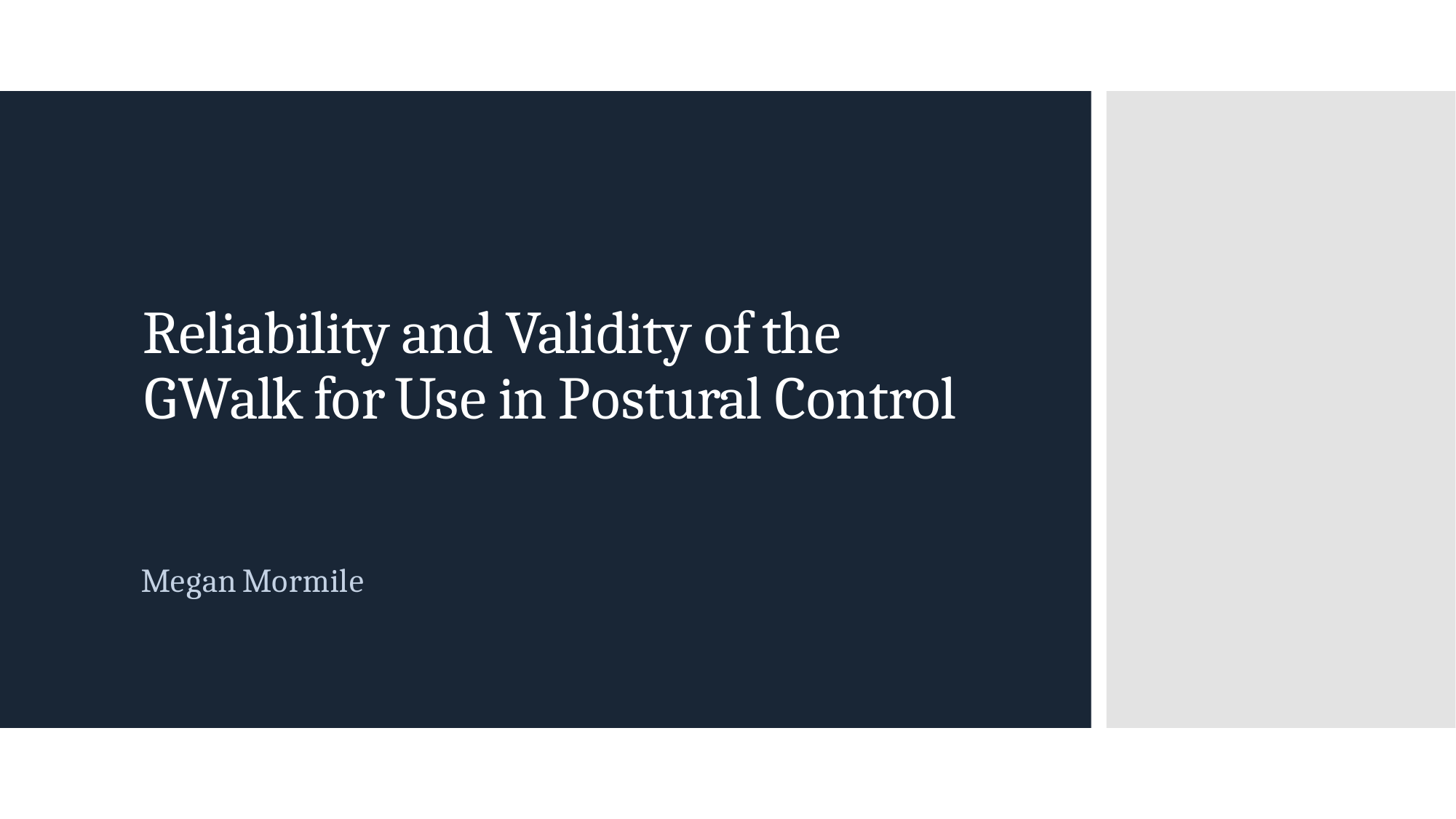

# Reliability and Validity of the GWalk for Use in Postural Control
Megan Mormile